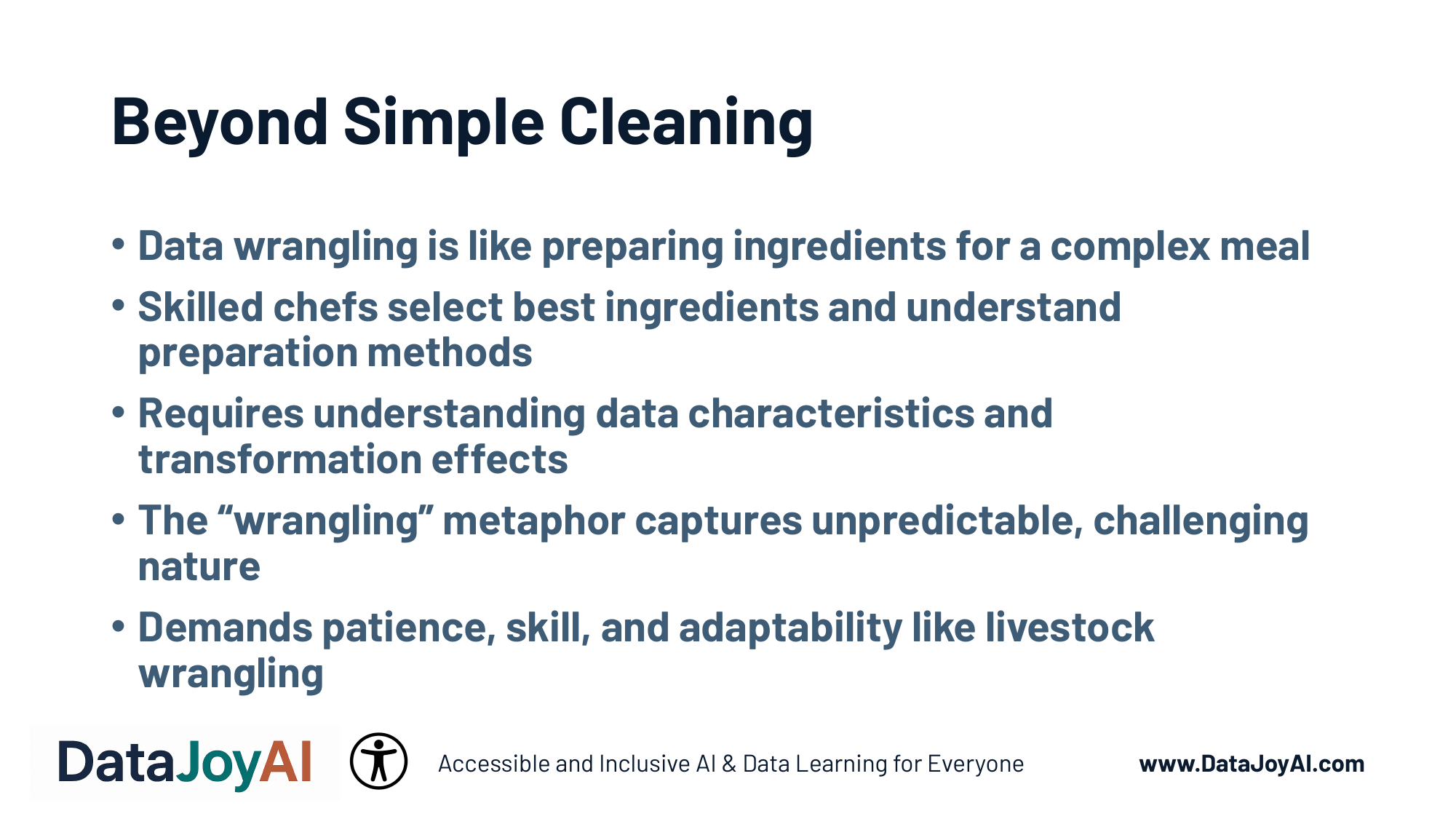

# Beyond Simple Cleaning
Data wrangling is like preparing ingredients for a complex meal
Skilled chefs select best ingredients and understand preparation methods
Requires understanding data characteristics and transformation effects
The “wrangling” metaphor captures unpredictable, challenging nature
Demands patience, skill, and adaptability like livestock wrangling